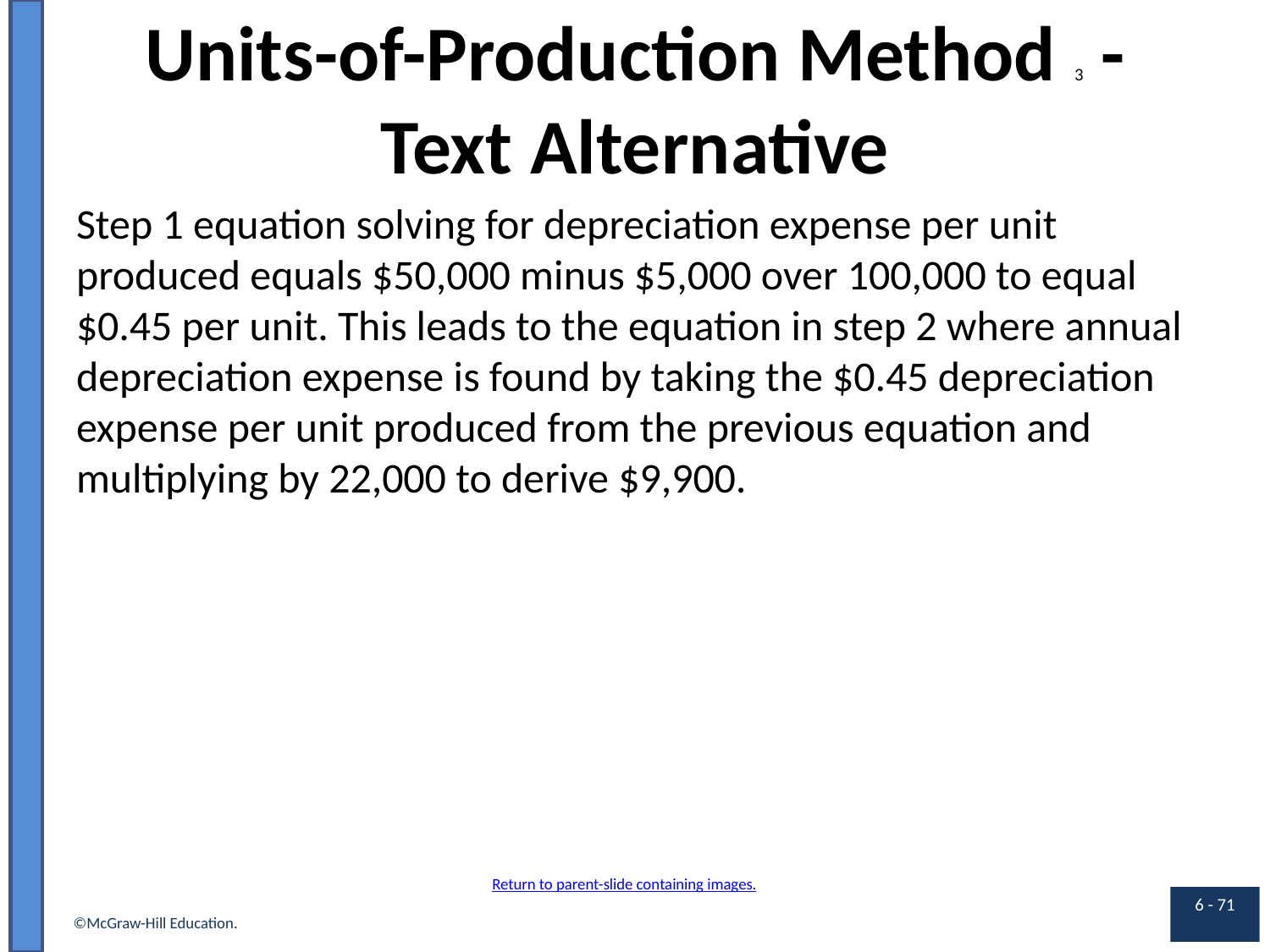

# Units-of-Production Method 3 - Text Alternative
Step 1 equation solving for depreciation expense per unit produced equals $50,000 minus $5,000 over 100,000 to equal $0.45 per unit. This leads to the equation in step 2 where annual depreciation expense is found by taking the $0.45 depreciation expense per unit produced from the previous equation and multiplying by 22,000 to derive $9,900.
Return to parent-slide containing images.